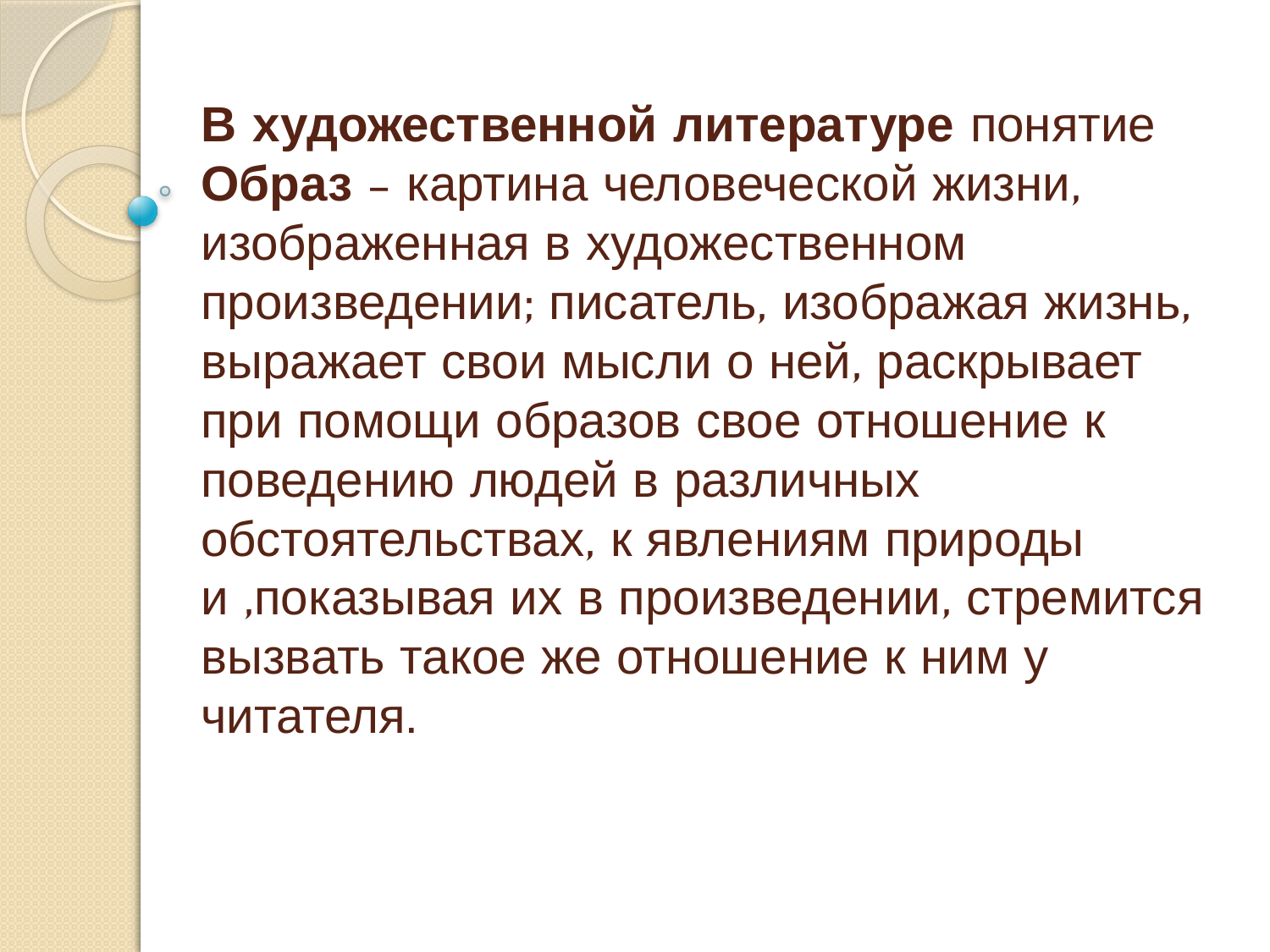

# В художественной литературе понятие Образ – картина человеческой жизни, изображенная в художественном произведении; писатель, изображая жизнь, выражает свои мысли о ней, раскрывает при помощи образов свое отношение к поведению людей в различных обстоятельствах, к явлениям природы и ,показывая их в произведении, стремится вызвать такое же отношение к ним у читателя.